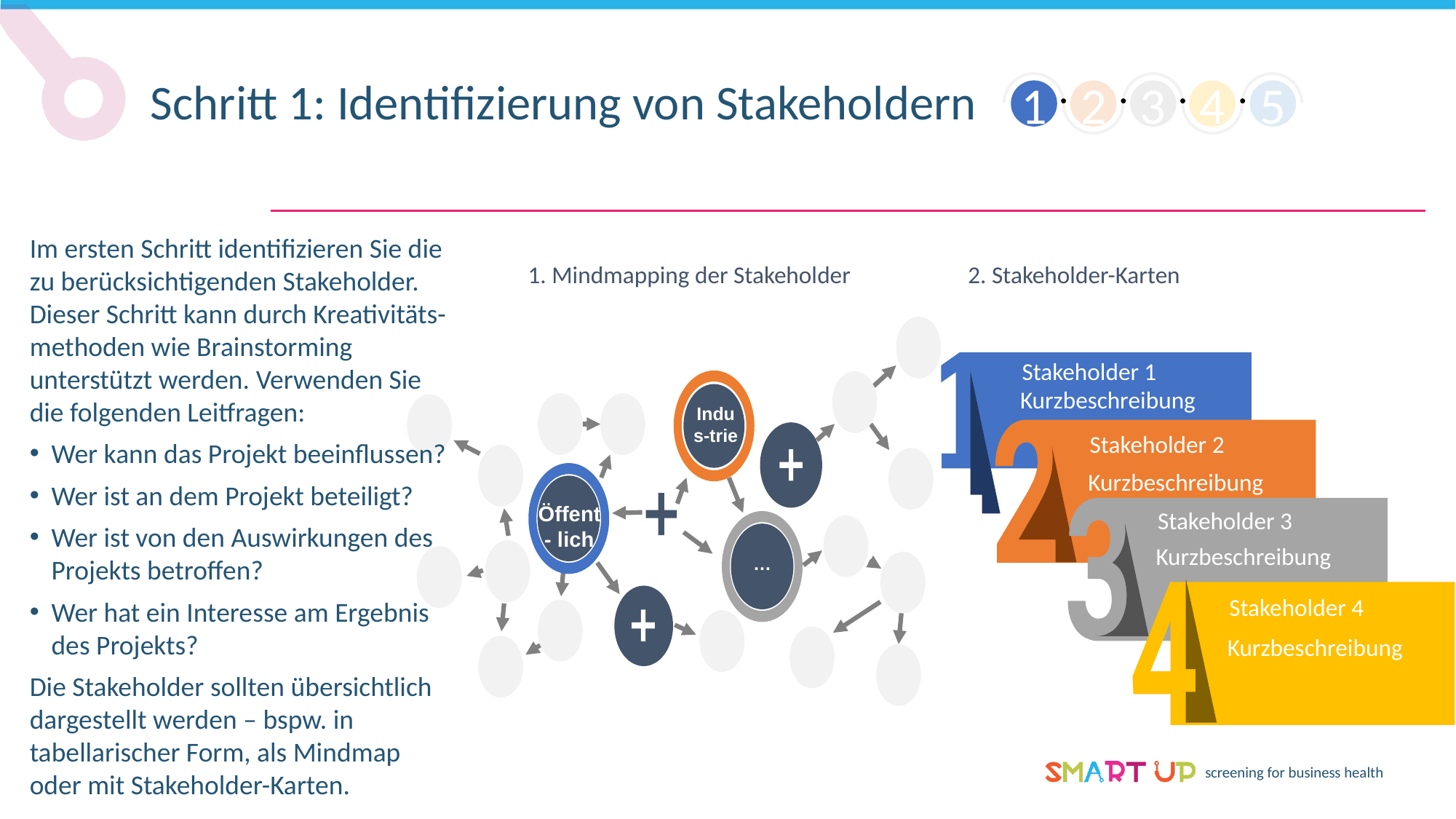

1
2
3
4
5

Schritt 1: Identifizierung von Stakeholdern
Im ersten Schritt identifizieren Sie die zu berücksichtigenden Stakeholder. Dieser Schritt kann durch Kreativitäts-methoden wie Brainstorming unterstützt werden. Verwenden Sie die folgenden Leitfragen:
Wer kann das Projekt beeinflussen?
Wer ist an dem Projekt beteiligt?
Wer ist von den Auswirkungen des Projekts betroffen?
Wer hat ein Interesse am Ergebnis des Projekts?
Die Stakeholder sollten übersichtlich dargestellt werden – bspw. in tabellarischer Form, als Mindmap oder mit Stakeholder-Karten.
1. Mindmapping der Stakeholder
2. Stakeholder-Karten

Indus-trie

Öffent- lich

…

Stakeholder 1

Kurzbeschreibung

Stakeholder 2

Kurzbeschreibung

Stakeholder 3

Kurzbeschreibung

Stakeholder 4
Kurzbeschreibung